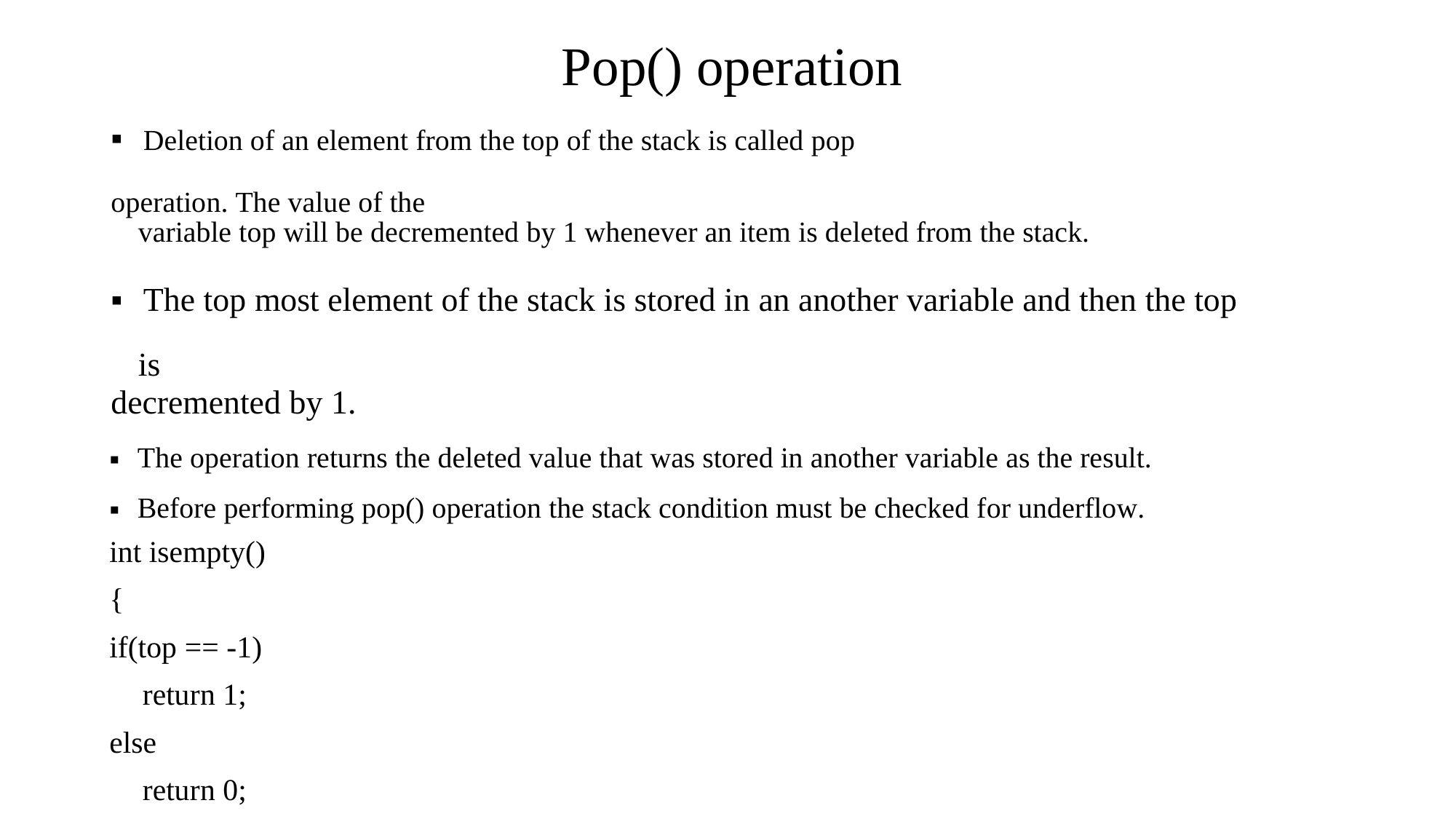

Pop() operation
▪  Deletion of an element from the top of the stack is called pop operation. The value of the
variable top will be decremented by 1 whenever an item is deleted from the stack.
▪  The top most element of the stack is stored in an another variable and then the top is
decremented by 1.
▪  The operation returns the deleted value that was stored in another variable as the result.
▪  Before performing pop() operation the stack condition must be checked for underflow.
int isempty()
{
if(top == -1)
return 1;
else
return 0;
}